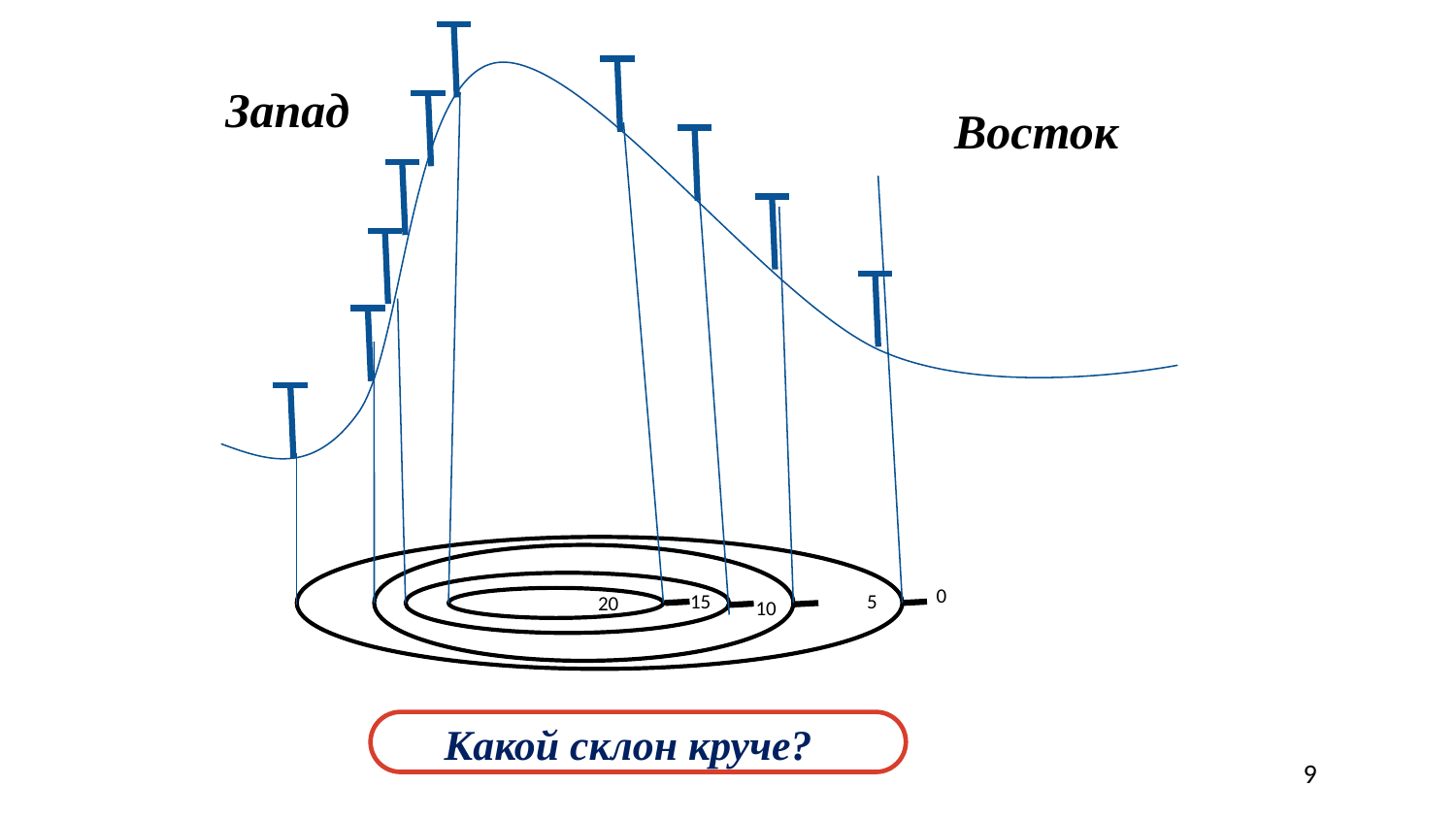

Запад
Восток

0
5
15
20

10
Какой склон круче?

9